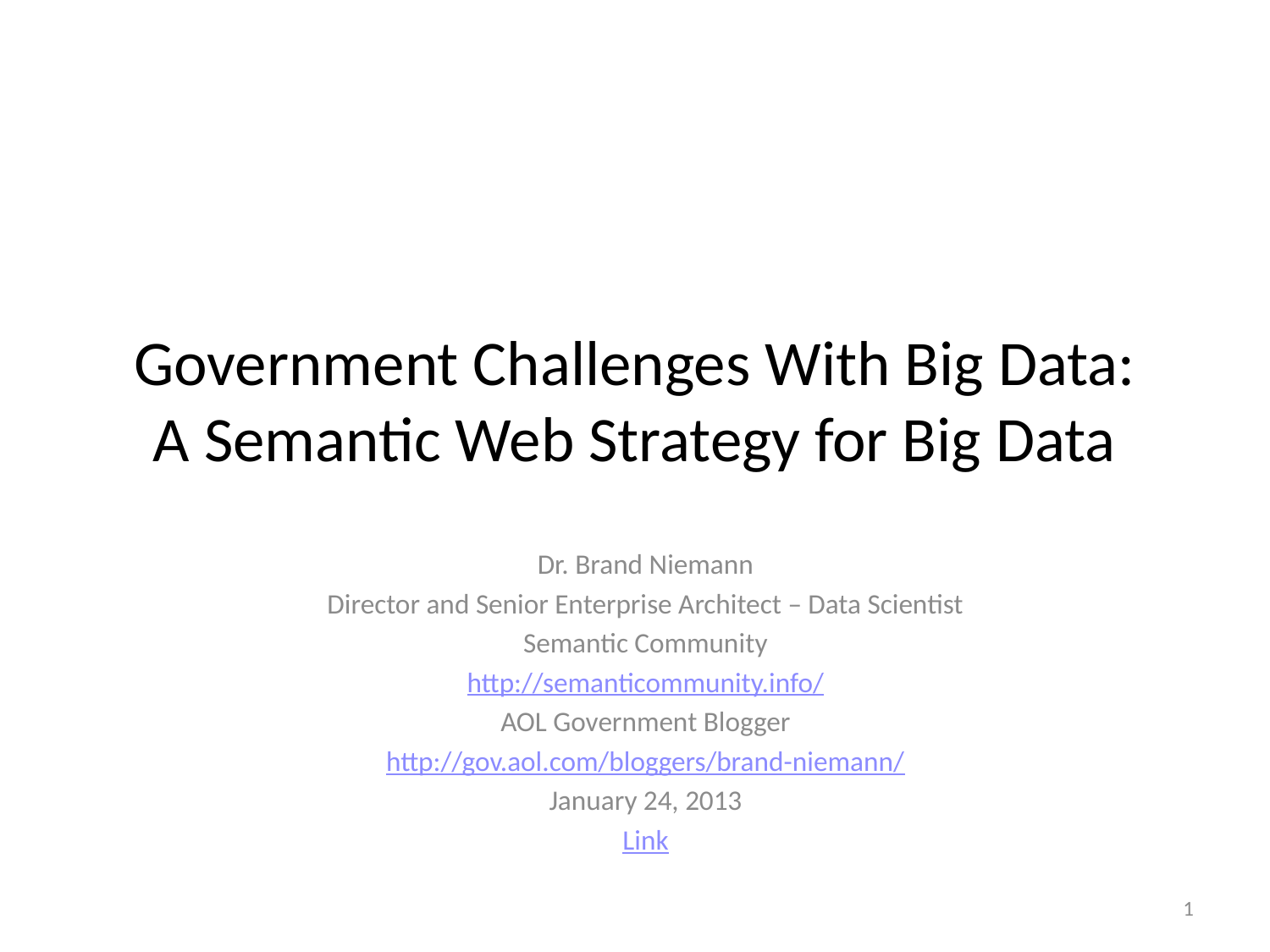

# Government Challenges With Big Data: A Semantic Web Strategy for Big Data
Dr. Brand Niemann
Director and Senior Enterprise Architect – Data Scientist
Semantic Community
http://semanticommunity.info/
AOL Government Blogger
http://gov.aol.com/bloggers/brand-niemann/
January 24, 2013
Link
1